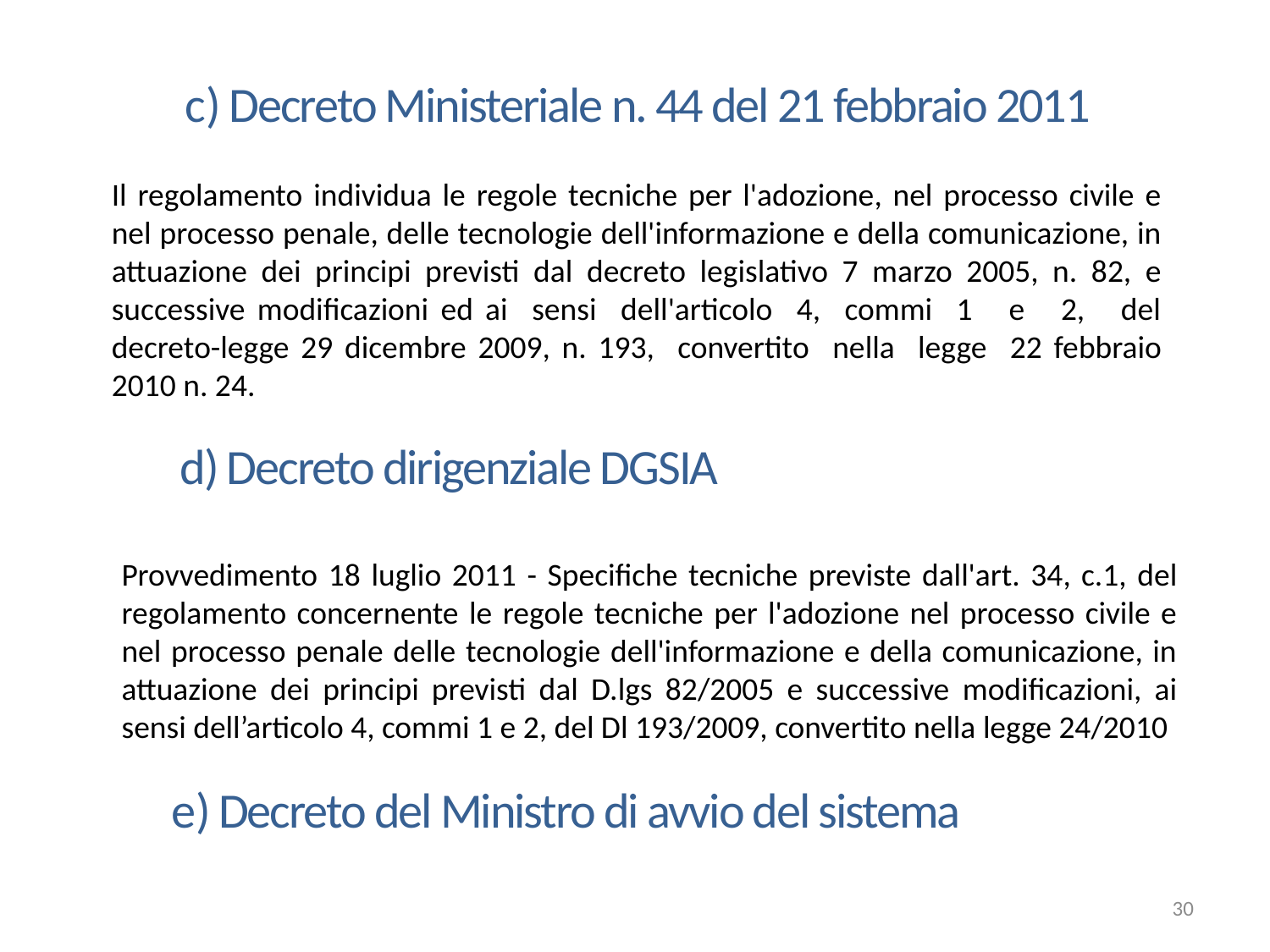

c) Decreto Ministeriale n. 44 del 21 febbraio 2011
Il regolamento individua le regole tecniche per l'adozione, nel processo civile e nel processo penale, delle tecnologie dell'informazione e della comunicazione, in attuazione dei principi previsti dal decreto legislativo 7 marzo 2005, n. 82, e successive modificazioni ed ai  sensi  dell'articolo  4,  commi  1   e   2,   del decreto-legge 29 dicembre 2009, n. 193,  convertito  nella  legge  22 febbraio 2010 n. 24.

      d) Decreto dirigenziale DGSIA

Provvedimento 18 luglio 2011 - Specifiche tecniche previste dall'art. 34, c.1, del regolamento concernente le regole tecniche per l'adozione nel processo civile e nel processo penale delle tecnologie dell'informazione e della comunicazione, in attuazione dei principi previsti dal D.lgs 82/2005 e successive modificazioni, ai sensi dell’articolo 4, commi 1 e 2, del Dl 193/2009, convertito nella legge 24/2010

e) Decreto del Ministro di avvio del sistema
30